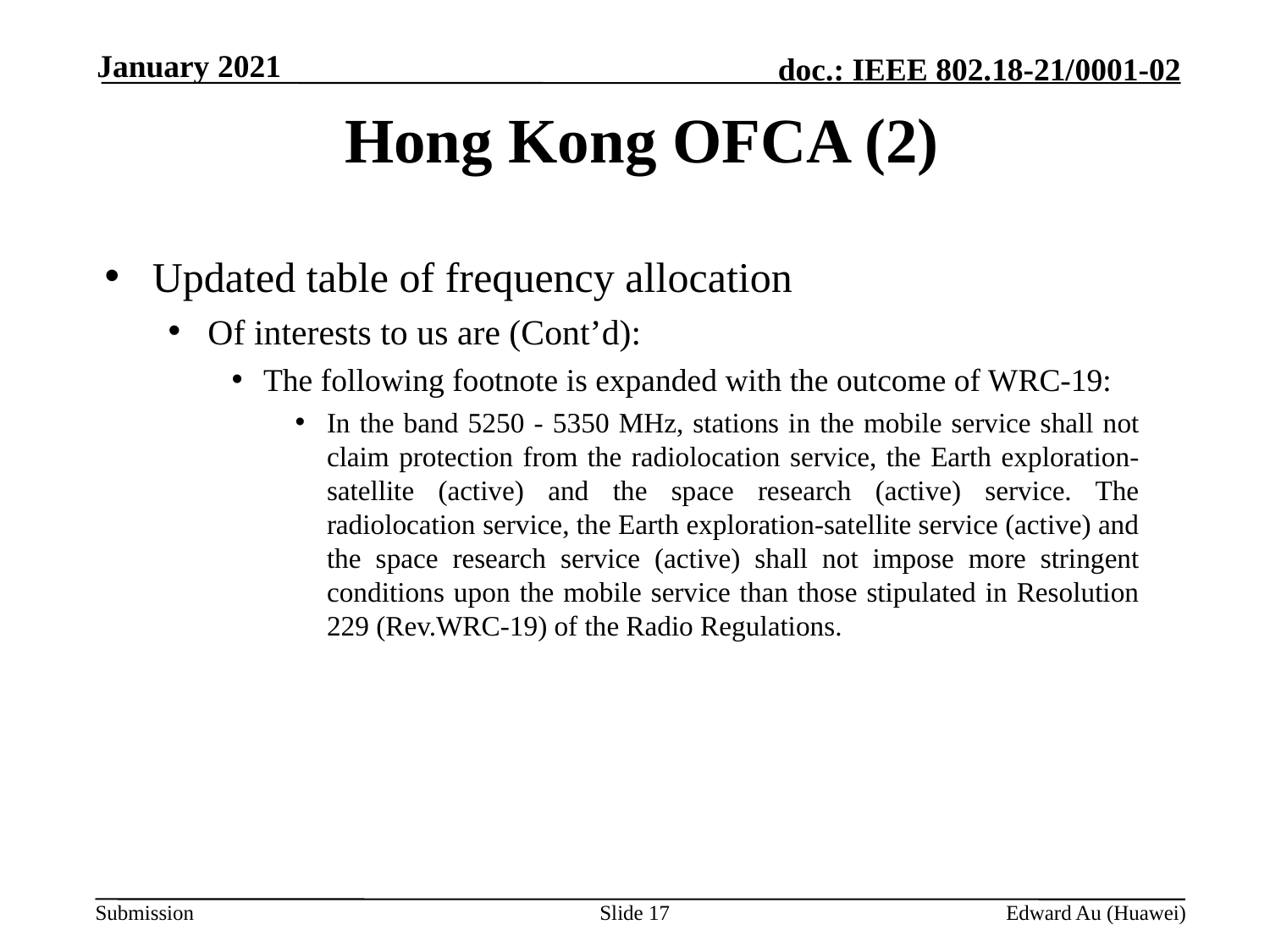

January 2021
# Hong Kong OFCA (2)
Updated table of frequency allocation
Of interests to us are (Cont’d):
The following footnote is expanded with the outcome of WRC-19:
In the band 5250 - 5350 MHz, stations in the mobile service shall not claim protection from the radiolocation service, the Earth exploration-satellite (active) and the space research (active) service. The radiolocation service, the Earth exploration-satellite service (active) and the space research service (active) shall not impose more stringent conditions upon the mobile service than those stipulated in Resolution 229 (Rev.WRC-19) of the Radio Regulations.

Slide 17
Edward Au (Huawei)